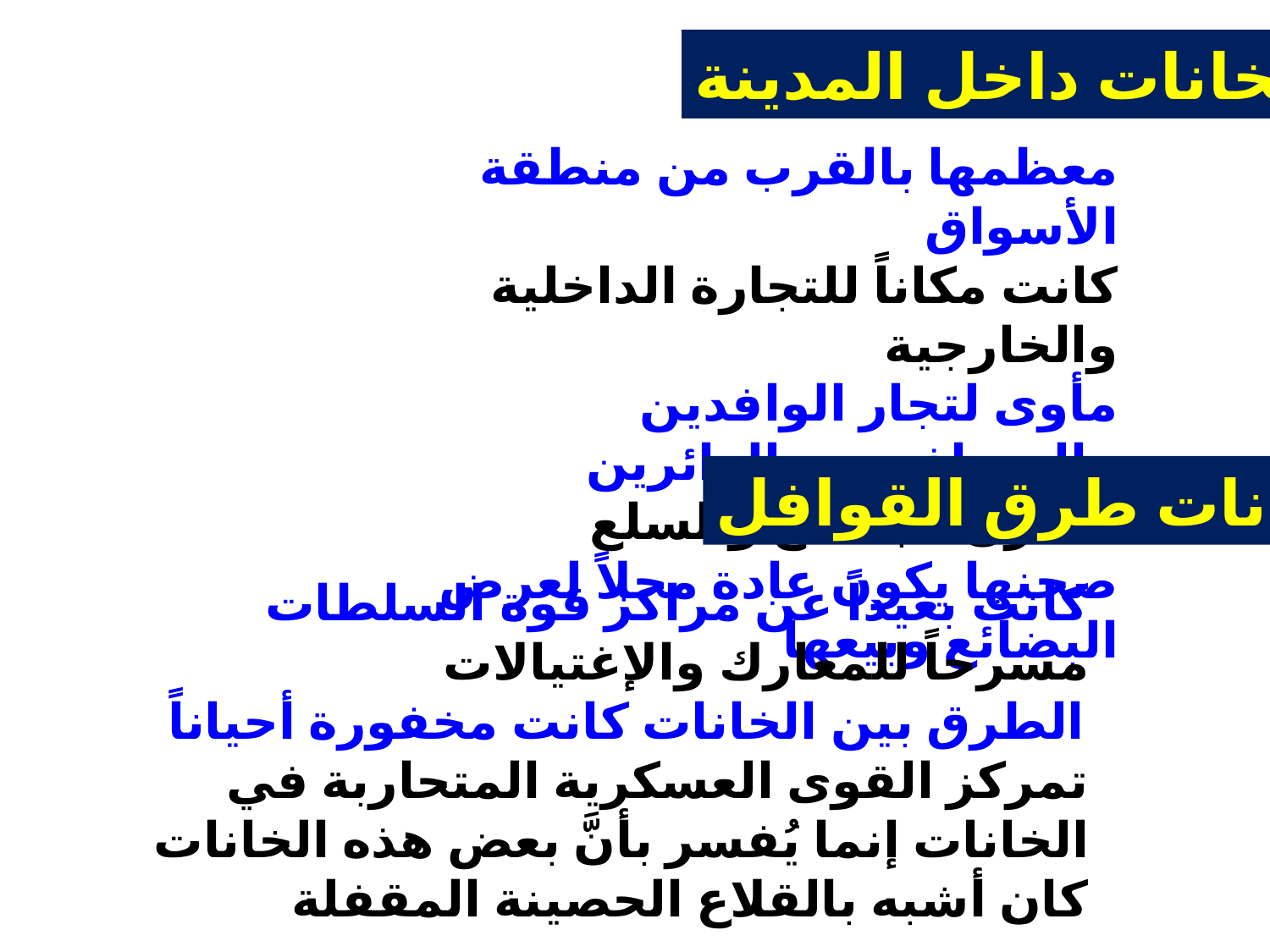

الخانات داخل المدينة
معظمها بالقرب من منطقة الأسواق
كانت مكاناً للتجارة الداخلية والخارجية
مأوى لتجار الوافدين والمسافرين والزائرين
مخازن للبضائع والسلع
صحنها يكون عادة محلاً لعرض البضائع وبيعها
خانات طرق القوافل
كانت بعيداً عن مراكز قوة السلطات
مسرحاً للمعارك والإغتيالات
الطرق بين الخانات كانت مخفورة أحياناً
تمركز القوى العسكرية المتحاربة في الخانات إنما يُفسر بأنَّ بعض هذه الخانات كان أشبه بالقلاع الحصينة المقفلة